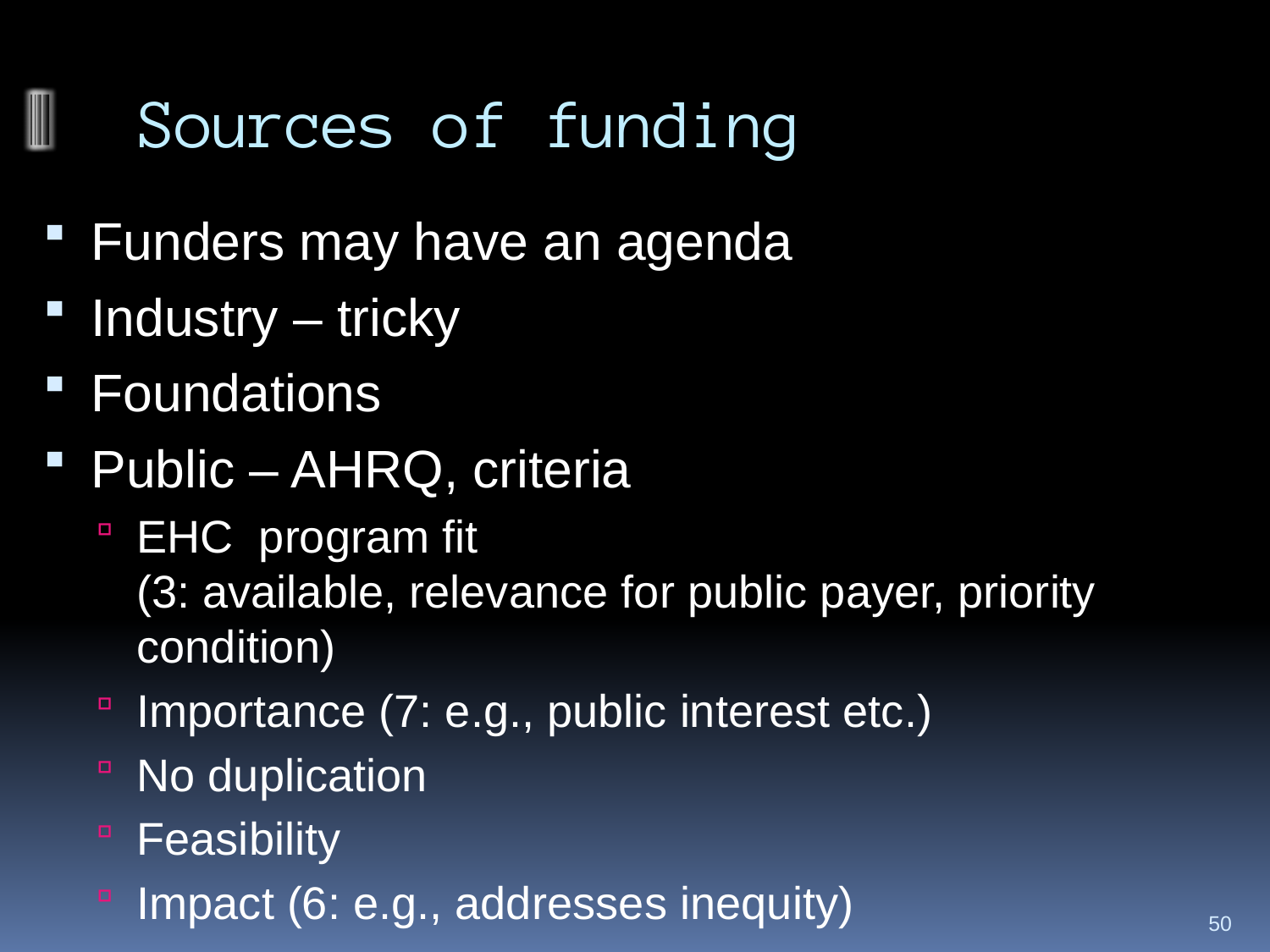

# Sources of funding
Funders may have an agenda
Industry – tricky
Foundations
Public – AHRQ, criteria
EHC  program fit
(3: available, relevance for public payer, priority condition)
Importance (7: e.g., public interest etc.)
No duplication
Feasibility
Impact (6: e.g., addresses inequity)

50